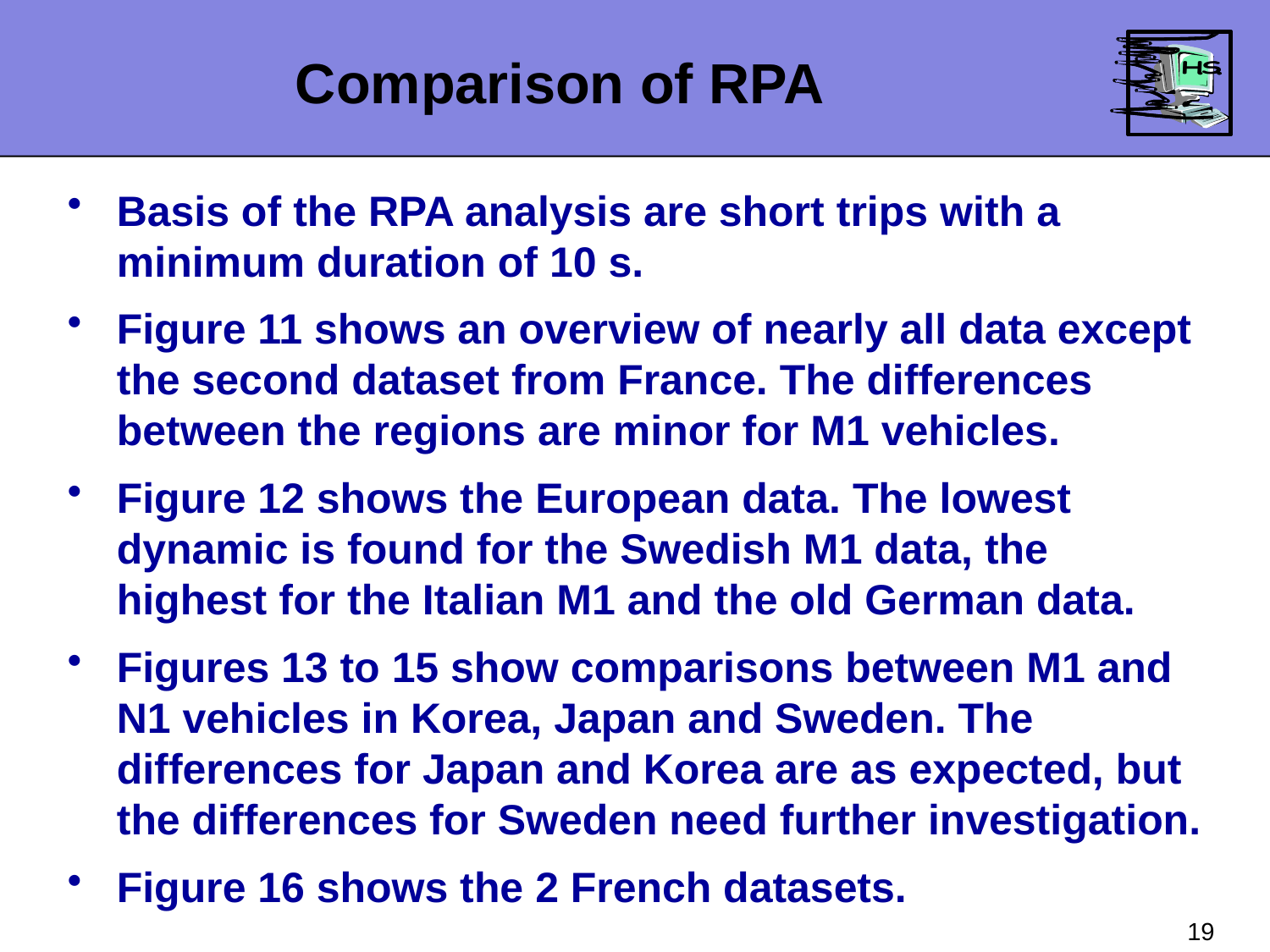

Comparison of RPA
Basis of the RPA analysis are short trips with a minimum duration of 10 s.
Figure 11 shows an overview of nearly all data except the second dataset from France. The differences between the regions are minor for M1 vehicles.
Figure 12 shows the European data. The lowest dynamic is found for the Swedish M1 data, the highest for the Italian M1 and the old German data.
Figures 13 to 15 show comparisons between M1 and N1 vehicles in Korea, Japan and Sweden. The differences for Japan and Korea are as expected, but the differences for Sweden need further investigation.
Figure 16 shows the 2 French datasets.

19